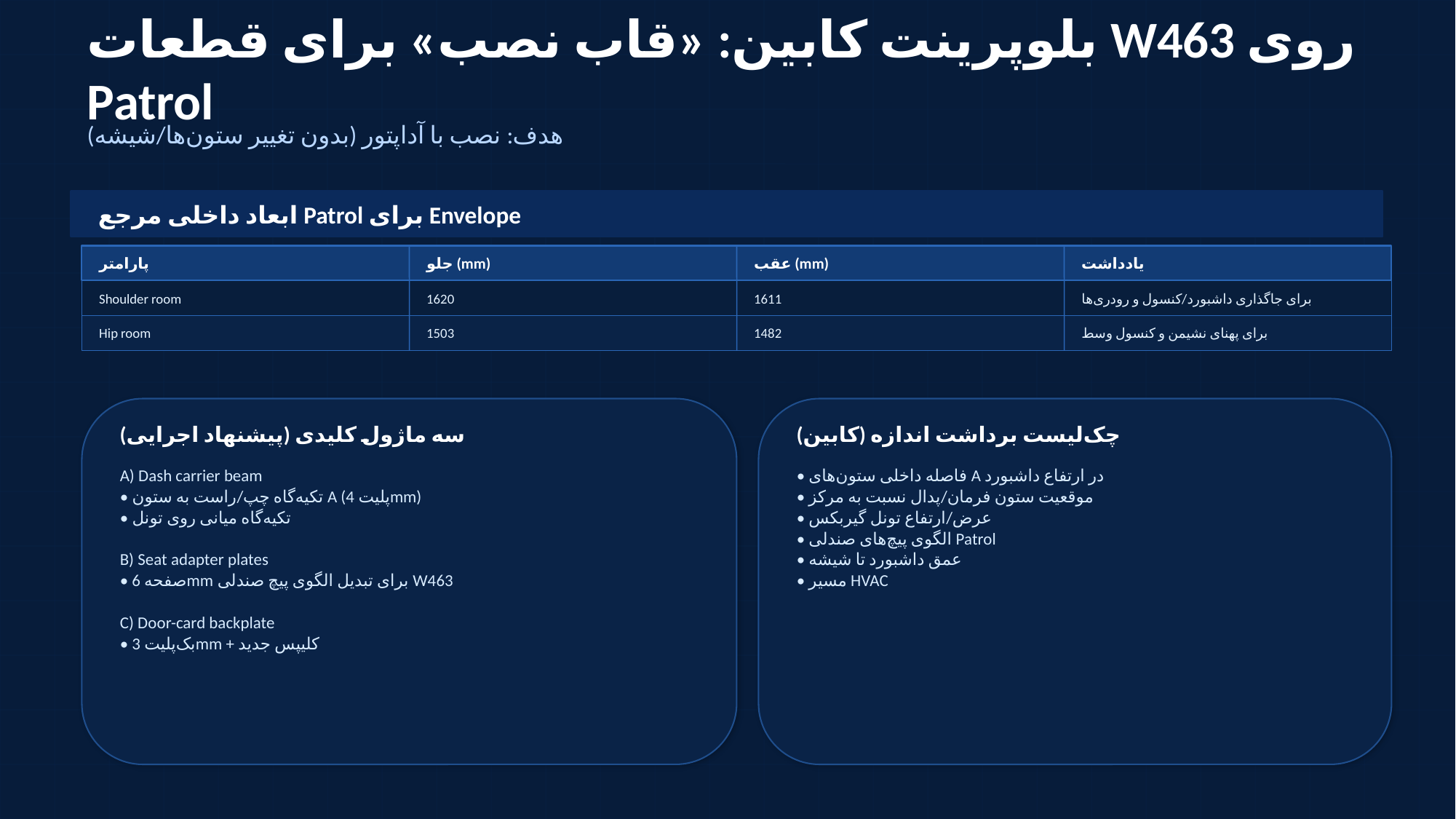

بلوپرینت کابین: «قاب نصب» برای قطعات W463 روی Patrol

هدف: نصب با آداپتور (بدون تغییر ستون‌ها/شیشه)

ابعاد داخلی مرجع Patrol برای Envelope

پارامتر
جلو (mm)
عقب (mm)
یادداشت

Shoulder room
1620
1611
برای جاگذاری داشبورد/کنسول و رودری‌ها

Hip room
1503
1482
برای پهنای نشیمن و کنسول وسط

سه ماژول کلیدی (پیشنهاد اجرایی)
چک‌لیست برداشت اندازه (کابین)

A) Dash carrier beam
• تکیه‌گاه چپ/راست به ستون A (پلیت 4mm)
• تکیه‌گاه میانی روی تونل

B) Seat adapter plates
• صفحه 6mm برای تبدیل الگوی پیچ صندلی W463

C) Door-card backplate
• بک‌پلیت 3mm + کلیپس جدید
• فاصله داخلی ستون‌های A در ارتفاع داشبورد
• موقعیت ستون فرمان/پدال نسبت به مرکز
• عرض/ارتفاع تونل گیربکس
• الگوی پیچ‌های صندلی Patrol
• عمق داشبورد تا شیشه
• مسیر HVAC